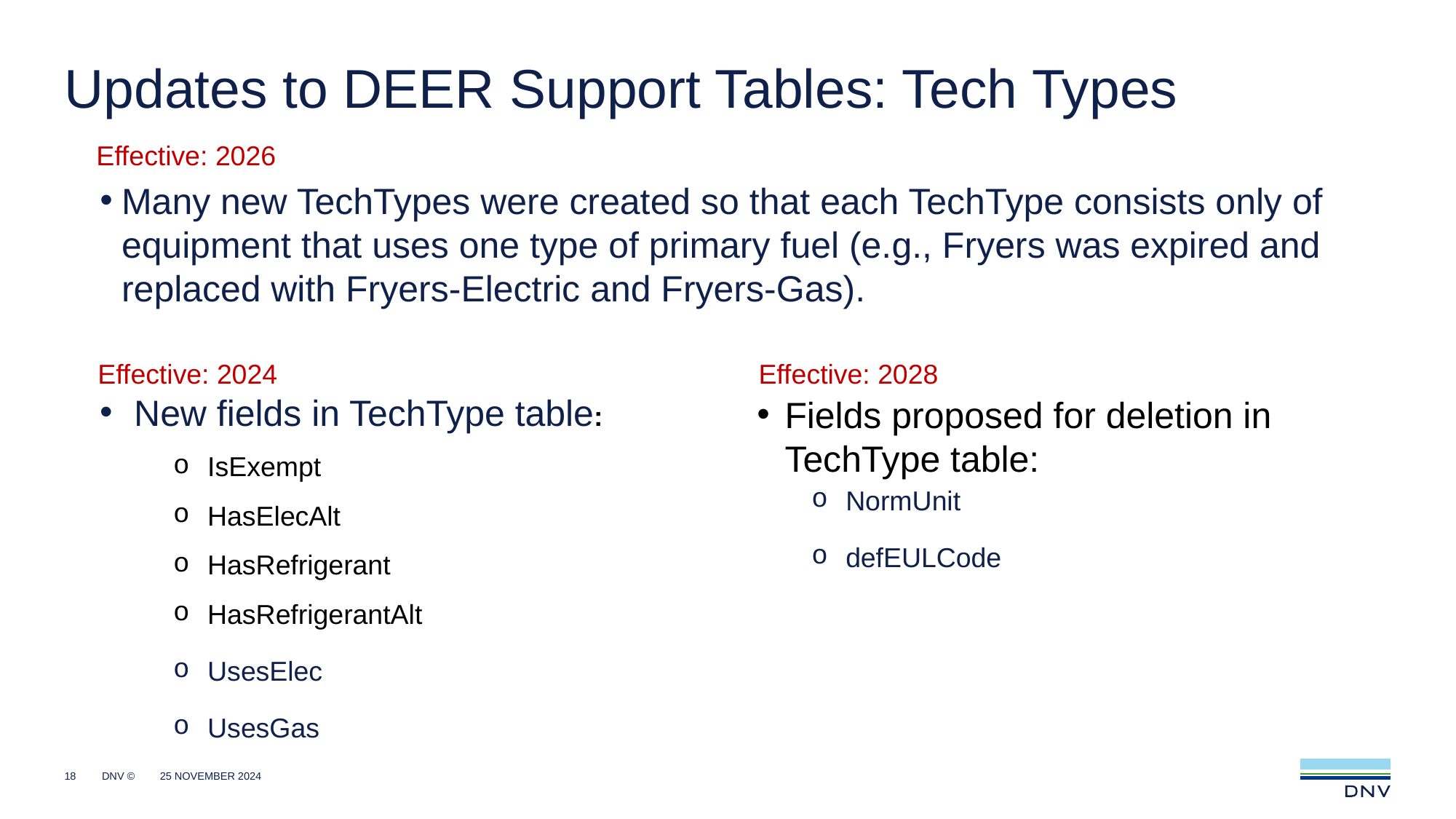

# Updates to DEER Support Tables: Tech Types
Effective: 2026
Many new TechTypes were created so that each TechType consists only of equipment that uses one type of primary fuel (e.g., Fryers was expired and replaced with Fryers-Electric and Fryers-Gas).
Effective: 2024
New fields in TechType table:
IsExempt
HasElecAlt
HasRefrigerant
HasRefrigerantAlt
UsesElec
UsesGas
Effective: 2028
Fields proposed for deletion in TechType table:
NormUnit
defEULCode
18